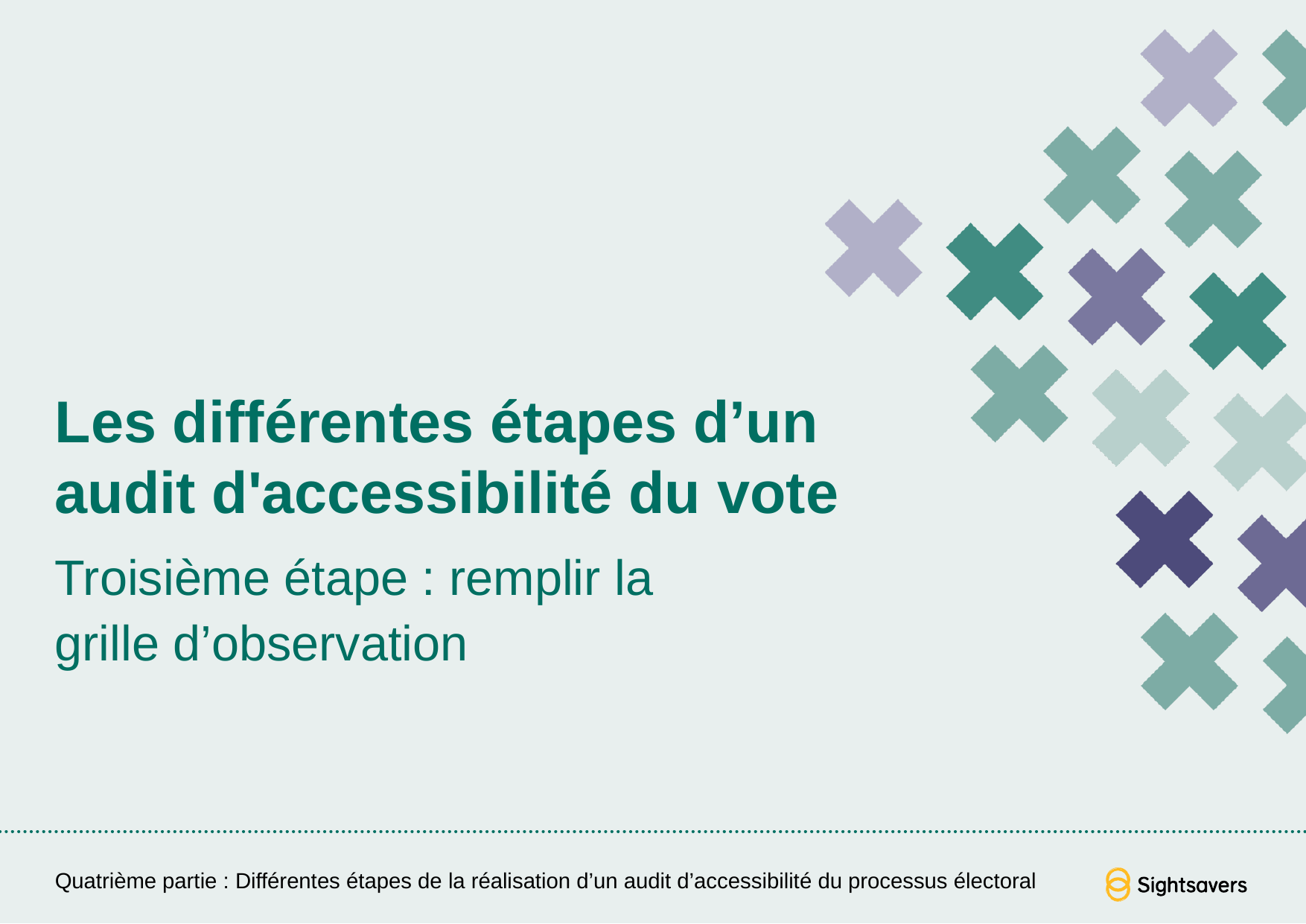

# Les différentes étapes d’un audit d'accessibilité du vote
Troisième étape : remplir la grille d’observation
Quatrième partie : Différentes étapes de la réalisation d’un audit d’accessibilité du processus électoral